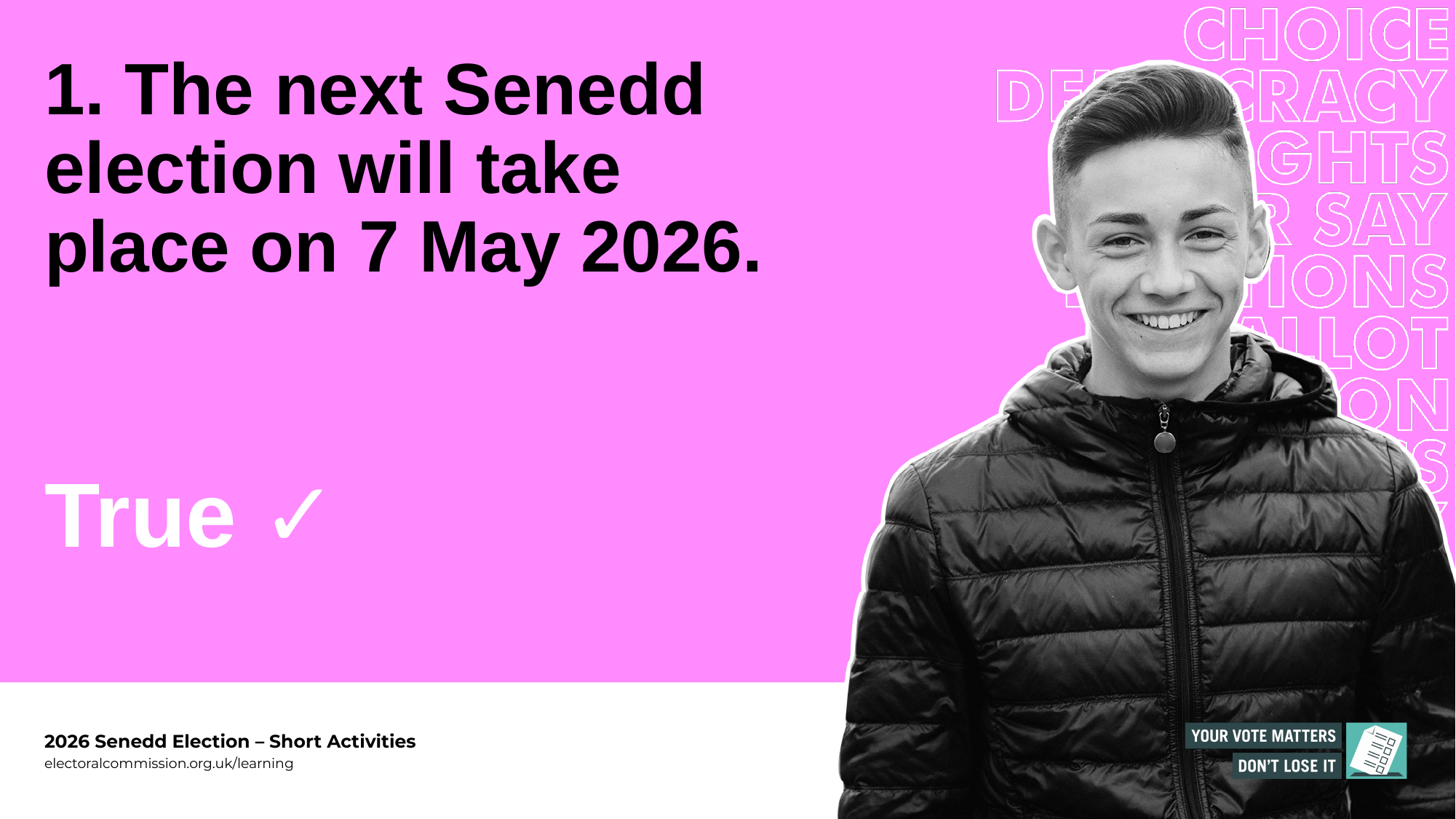

# 1. The next Senedd election will take place on 7 May 2026.
True ✓
2026 Senedd Election – Short Activities